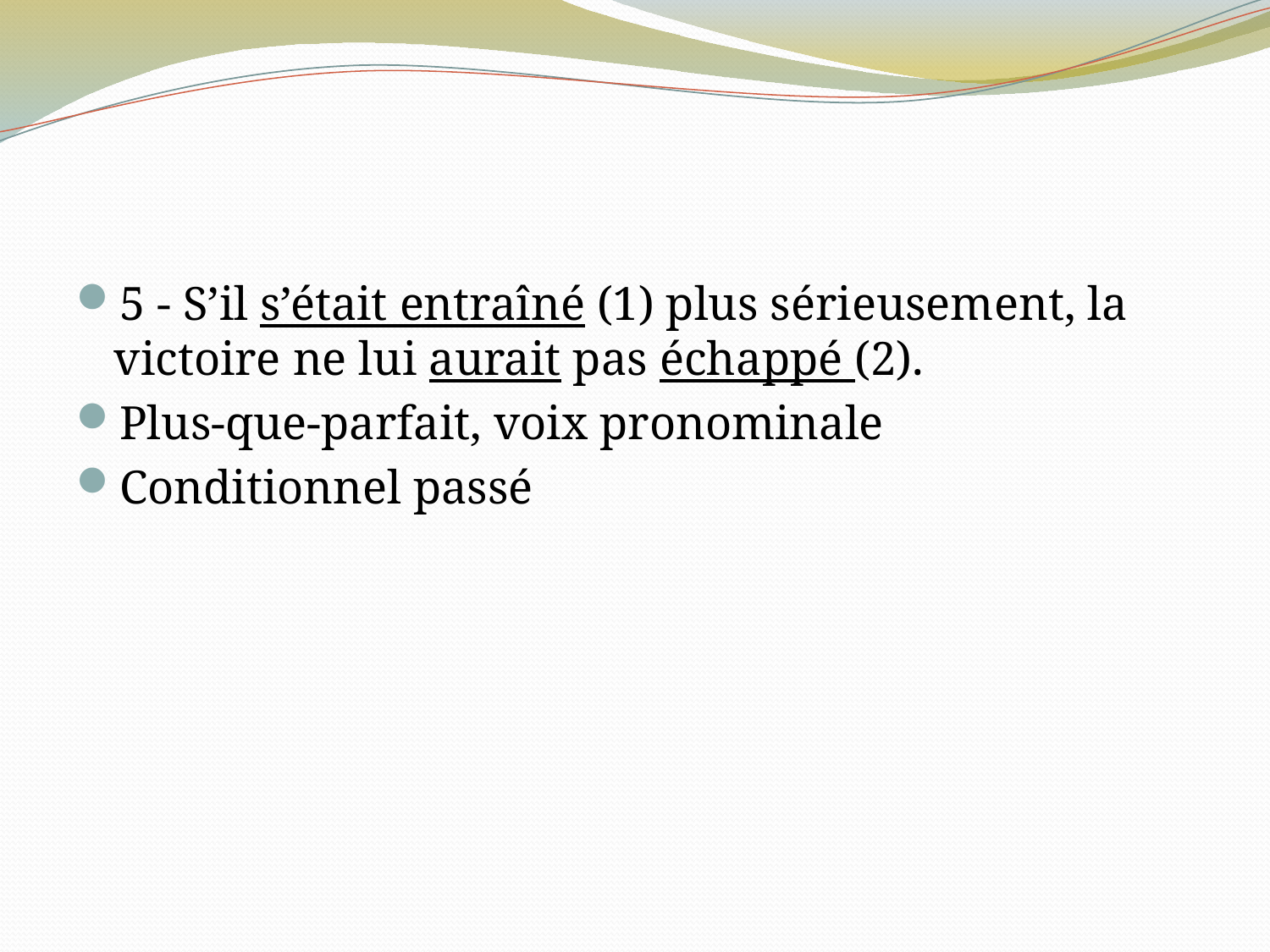

#
5 - S’il s’était entraîné (1) plus sérieusement, la victoire ne lui aurait pas échappé (2).
Plus-que-parfait, voix pronominale
Conditionnel passé